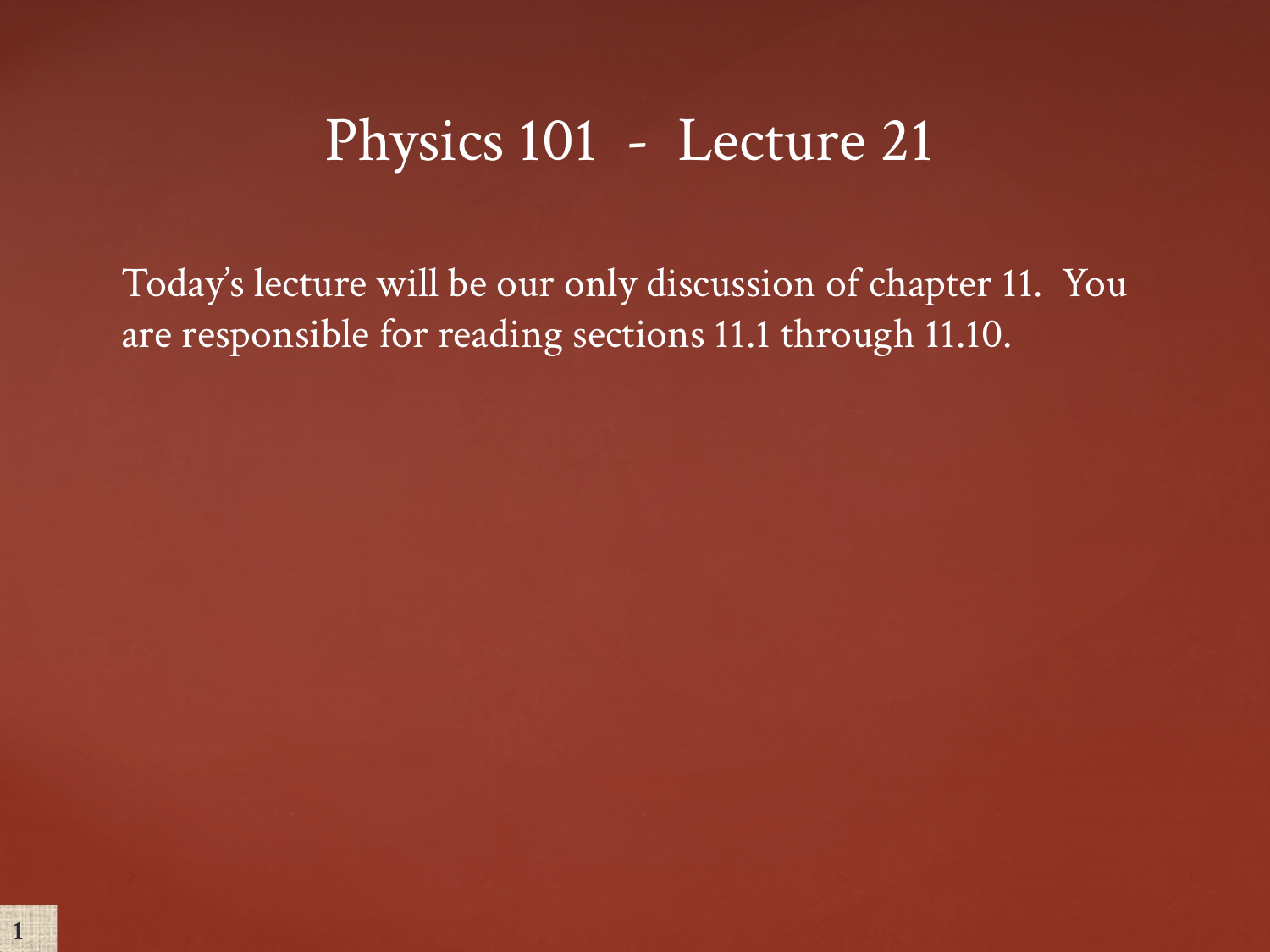

# Physics 101  -  Lecture 21
Today’s lecture will be our only discussion of chapter 11.  You are responsible for reading sections 11.1 through 11.10.
1